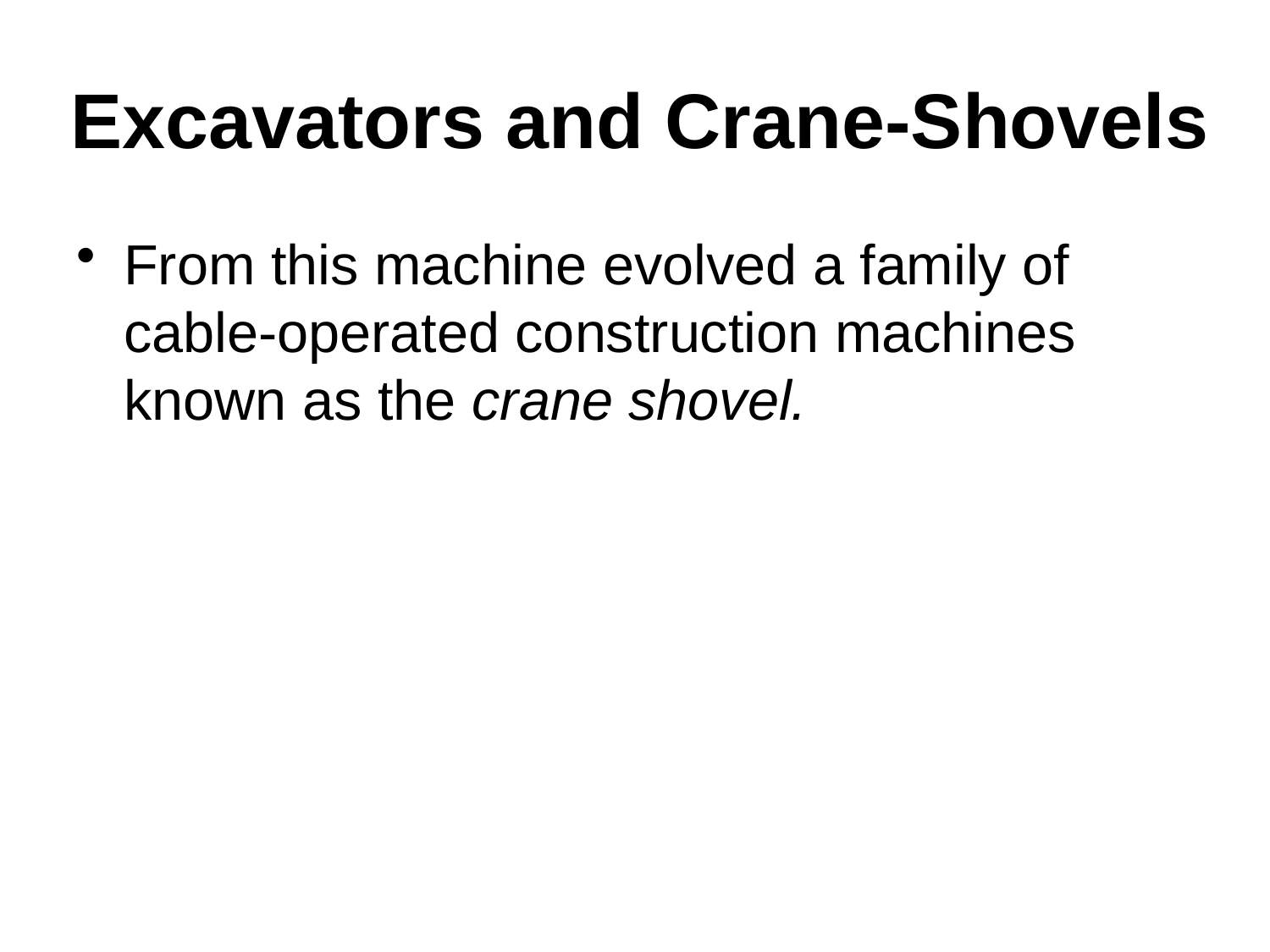

# Excavators and Crane-Shovels
From this machine evolved a family of cable-operated construction machines known as the crane shovel.